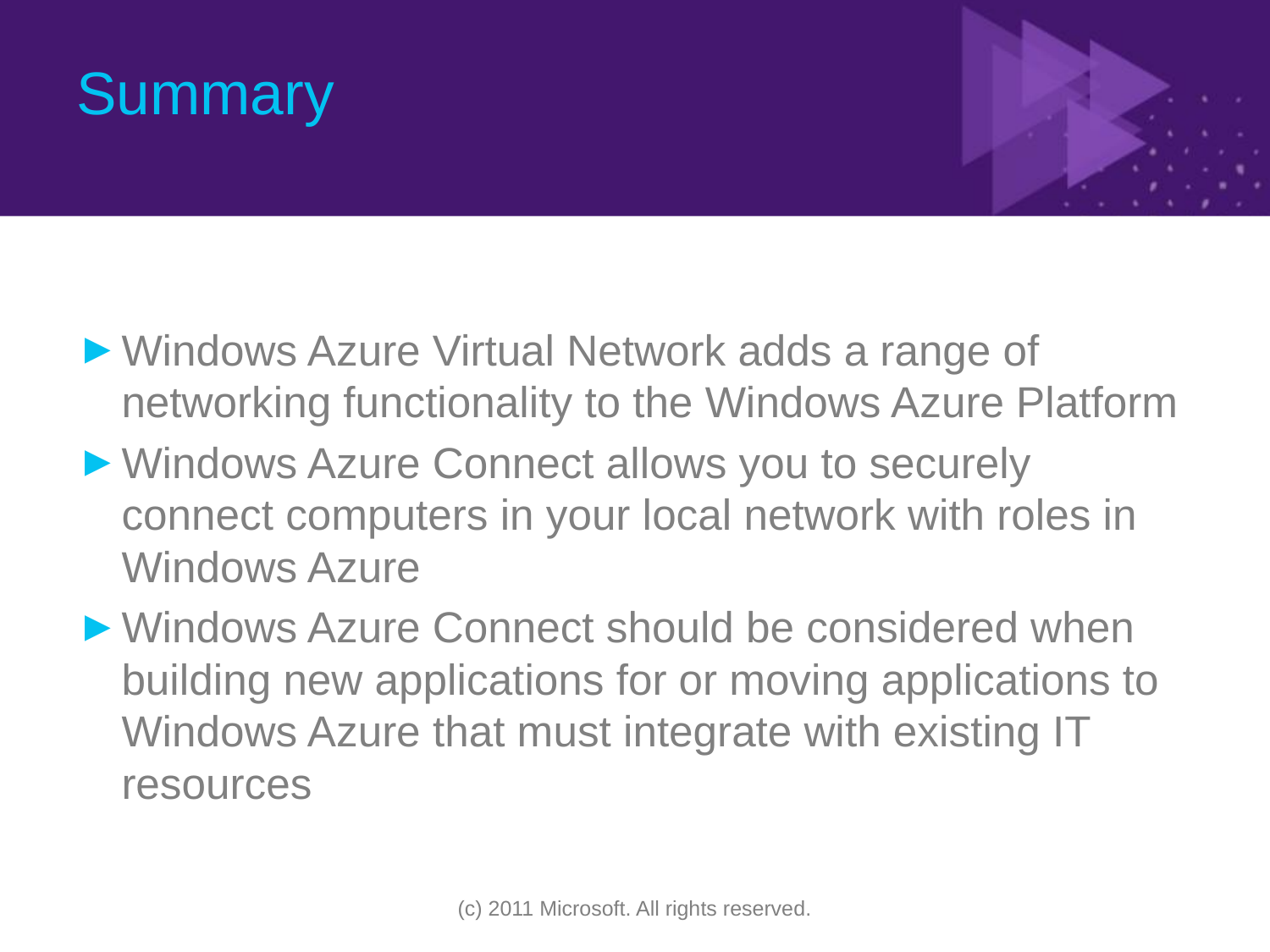

# Summary
Windows Azure Virtual Network adds a range of networking functionality to the Windows Azure Platform
Windows Azure Connect allows you to securely connect computers in your local network with roles in Windows Azure
Windows Azure Connect should be considered when building new applications for or moving applications to Windows Azure that must integrate with existing IT resources
(c) 2011 Microsoft. All rights reserved.